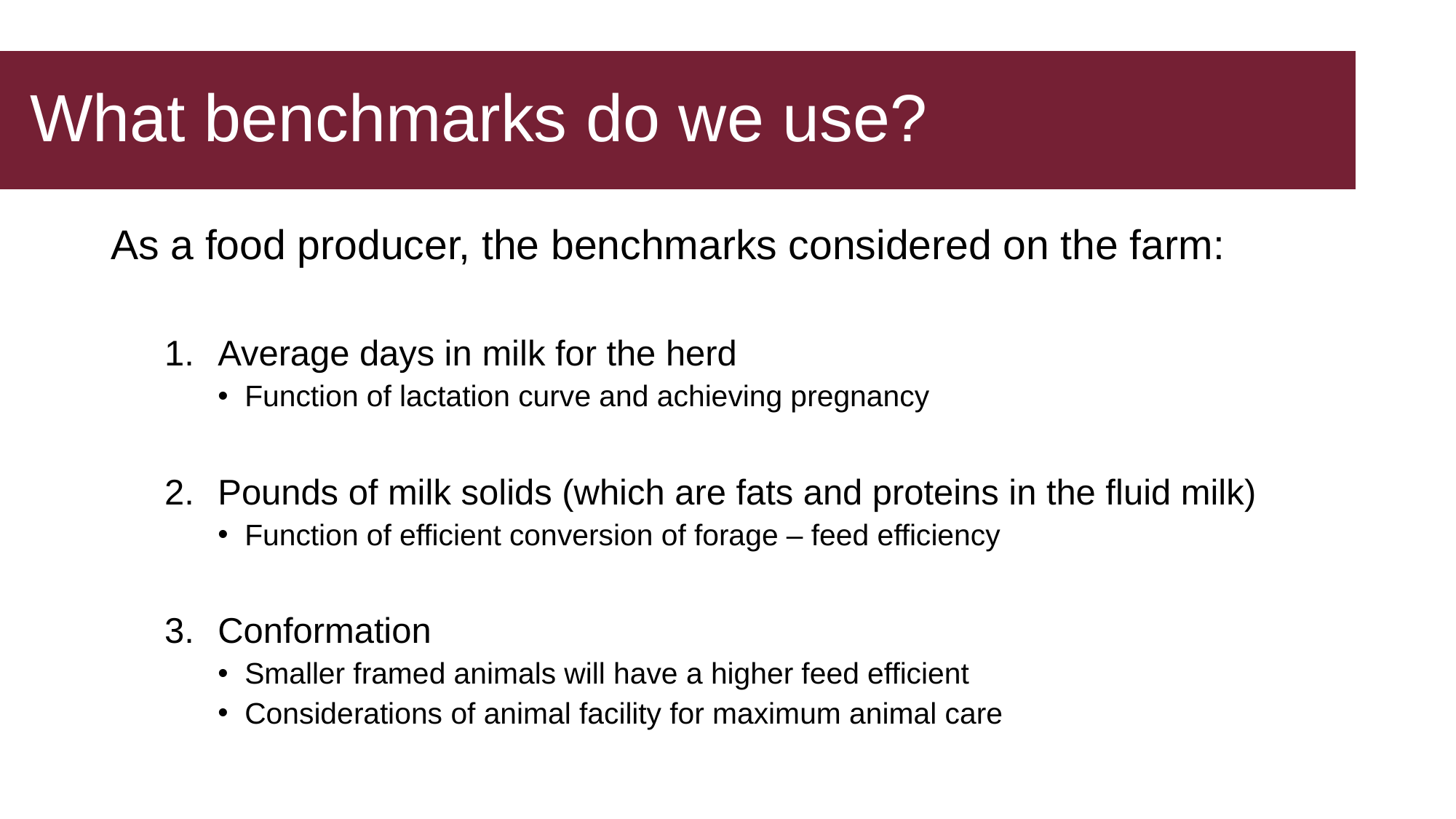

# What benchmarks do we use?

As a food producer, the benchmarks considered on the farm:

Average days in milk for the herd
Function of lactation curve and achieving pregnancy

Pounds of milk solids (which are fats and proteins in the fluid milk)
Function of efficient conversion of forage – feed efficiency

Conformation
Smaller framed animals will have a higher feed efficient
Considerations of animal facility for maximum animal care